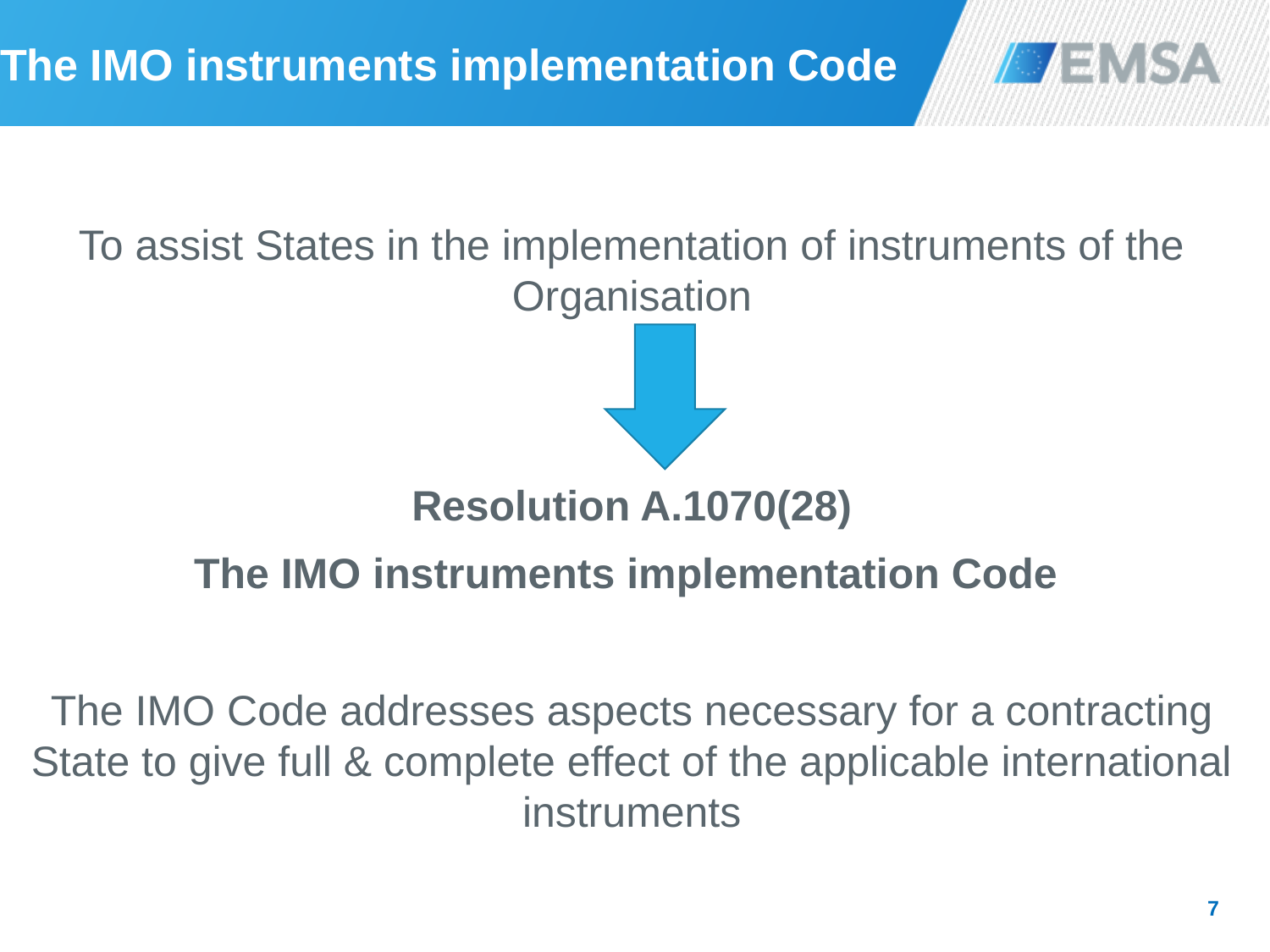

# The IMO instruments implementation Code
To assist States in the implementation of instruments of the Organisation

Resolution A.1070(28)
The IMO instruments implementation Code

The IMO Code addresses aspects necessary for a contracting State to give full & complete effect of the applicable international instruments

7